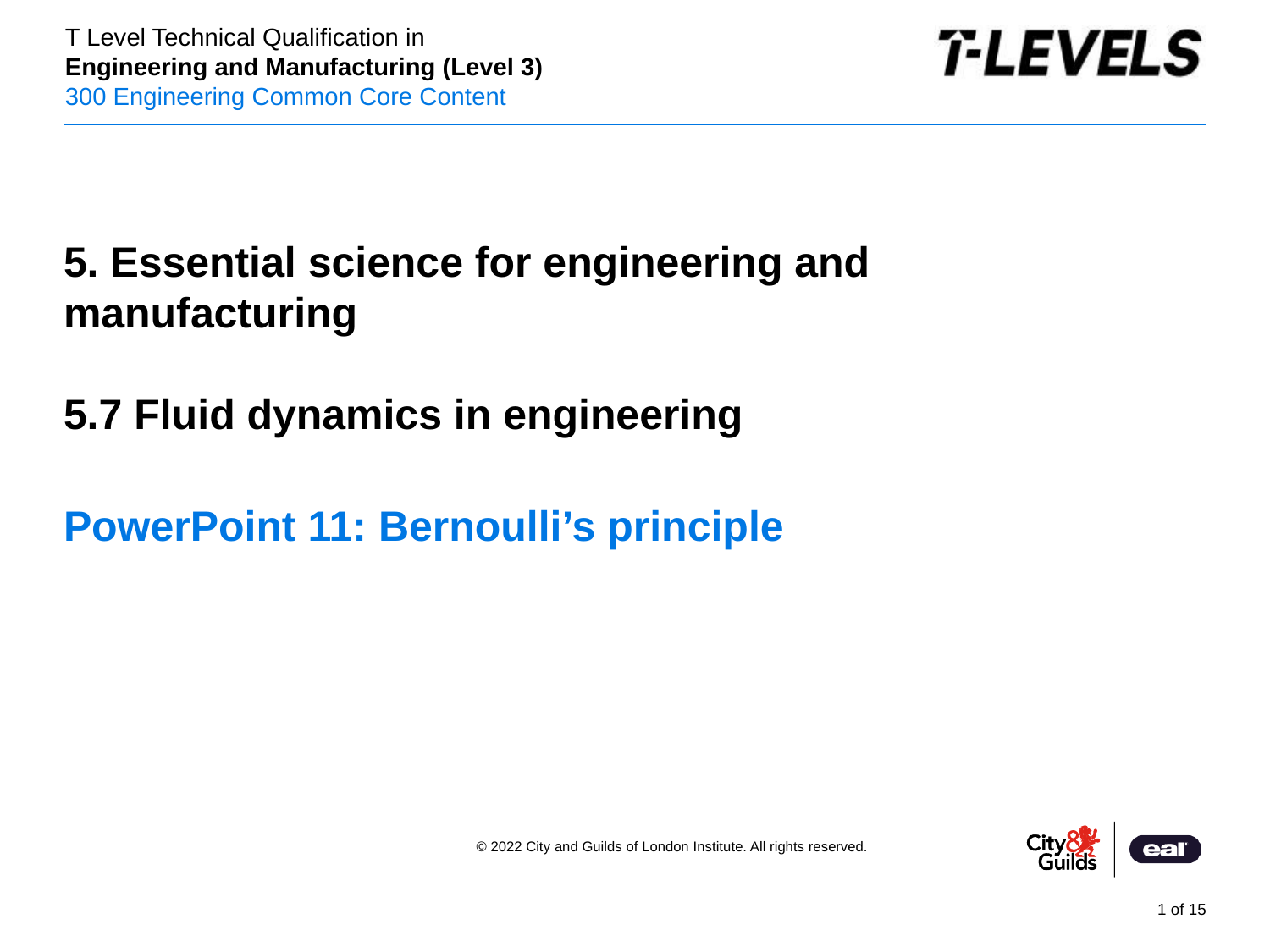

PowerPoint presentation
5. Essential science for engineering and manufacturing

5.7 Fluid dynamics in engineering

# PowerPoint 11: Bernoulli’s principle